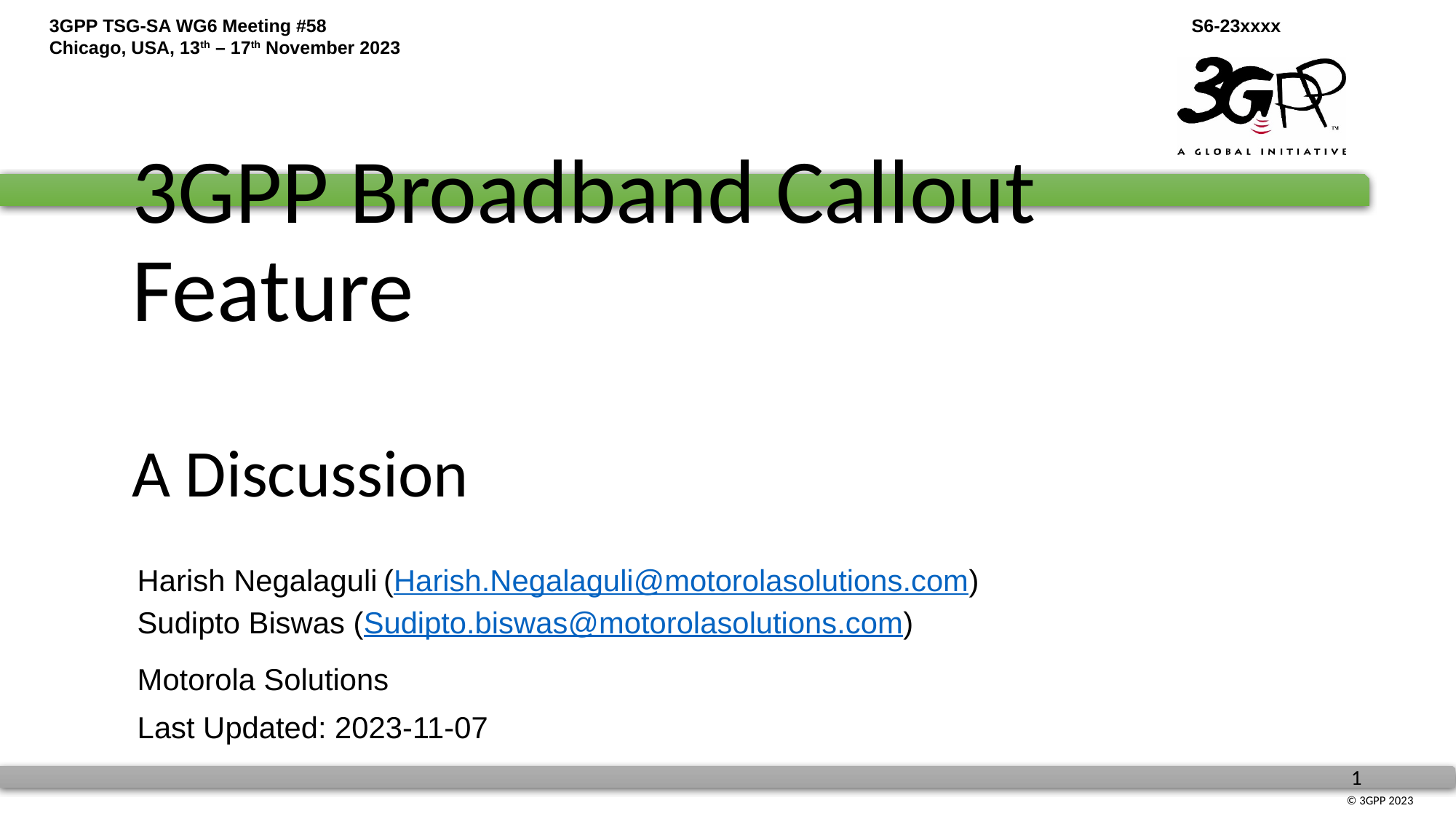

# 3GPP Broadband Callout Feature A Discussion
Harish Negalaguli (Harish.Negalaguli@motorolasolutions.com)
Sudipto Biswas (Sudipto.biswas@motorolasolutions.com)
Motorola Solutions
Last Updated: 2023-11-07